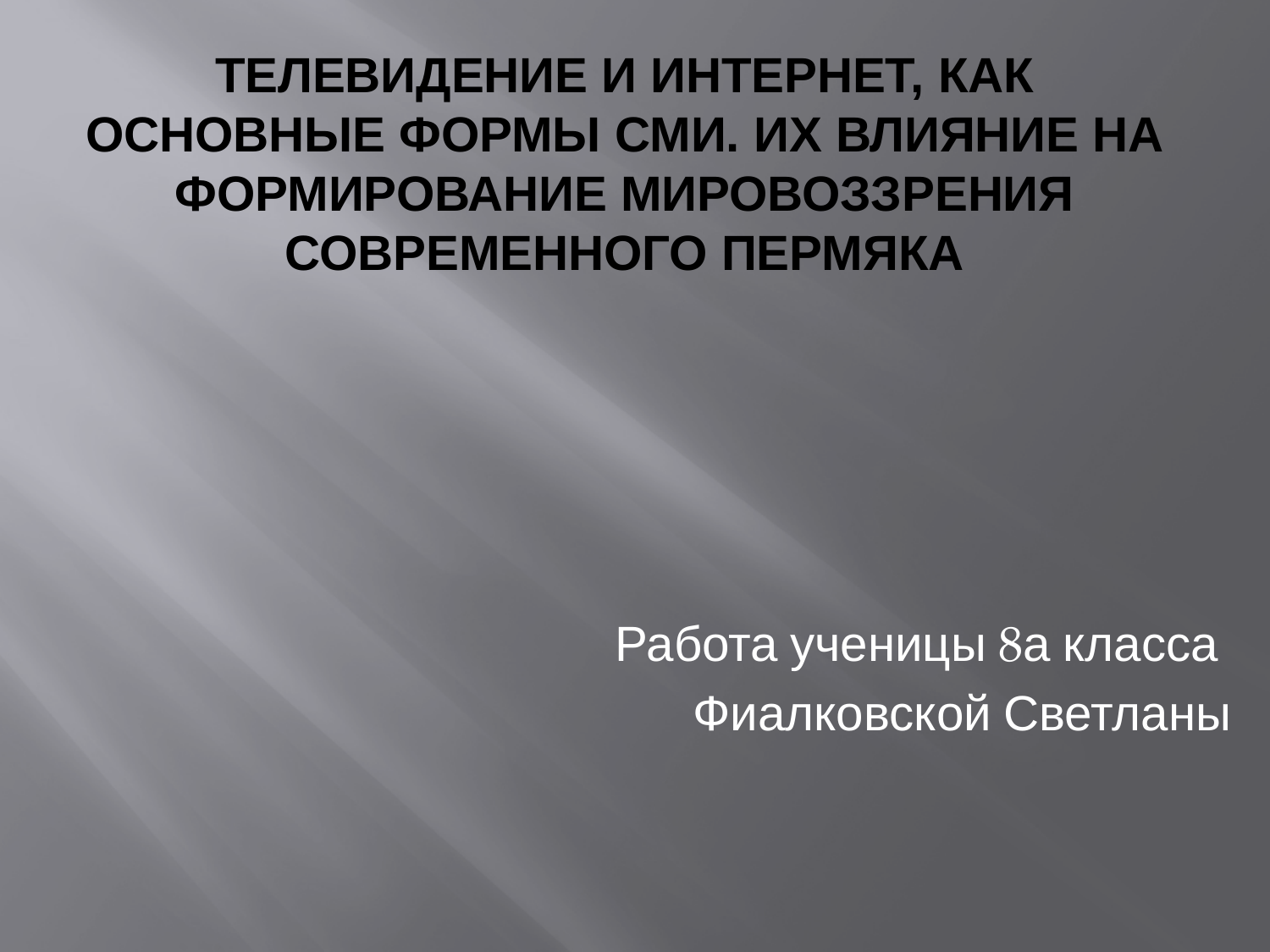

# Телевидение и Интернет, как основные формы СМИ. Их влияние на формирование мировоззрения современного пермяка
Работа ученицы 8а класса
Фиалковской Светланы